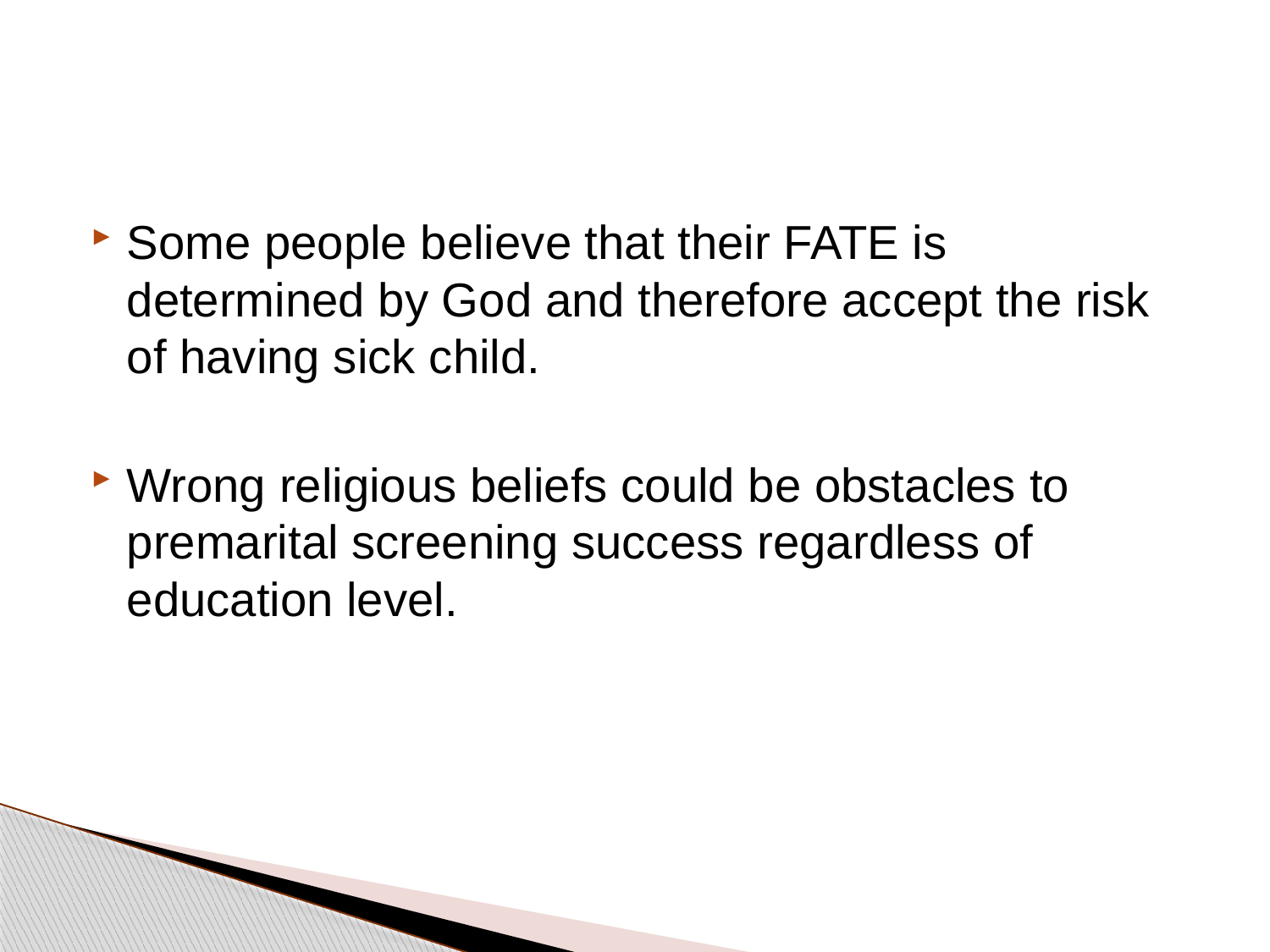

Some people believe that their FATE is determined by God and therefore accept the risk of having sick child.

Wrong religious beliefs could be obstacles to premarital screening success regardless of education level.